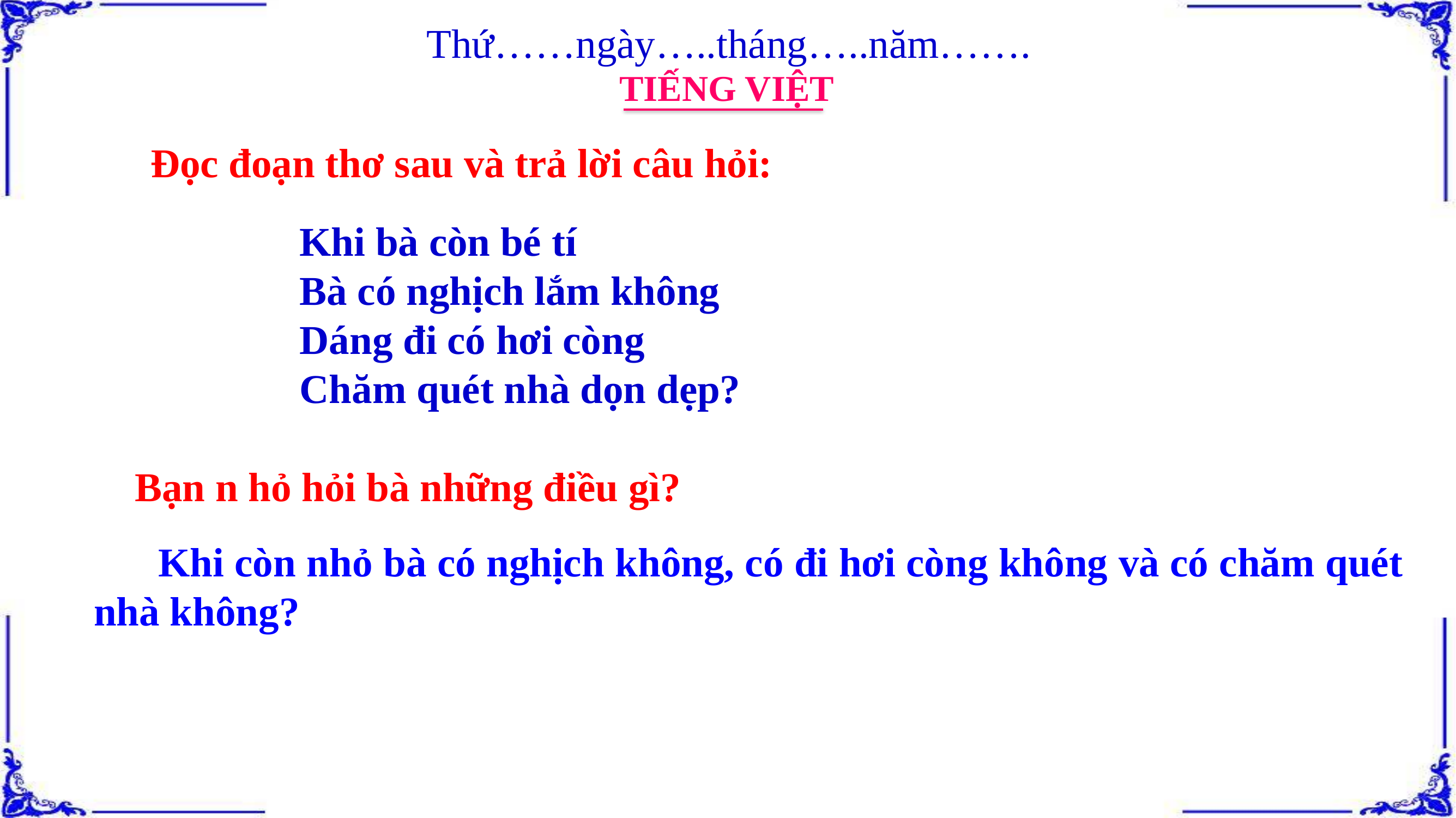

Thứ……ngày…..tháng…..năm…….
TIẾNG VIỆT
Đọc đoạn thơ sau và trả lời câu hỏi:
Khi bà còn bé tí
Bà có nghịch lắm không
Dáng đi có hơi còng
Chăm quét nhà dọn dẹp?
    Bạn n hỏ hỏi bà những điều gì?
      Khi còn nhỏ bà có nghịch không, có đi hơi còng không và có chăm quét nhà không?